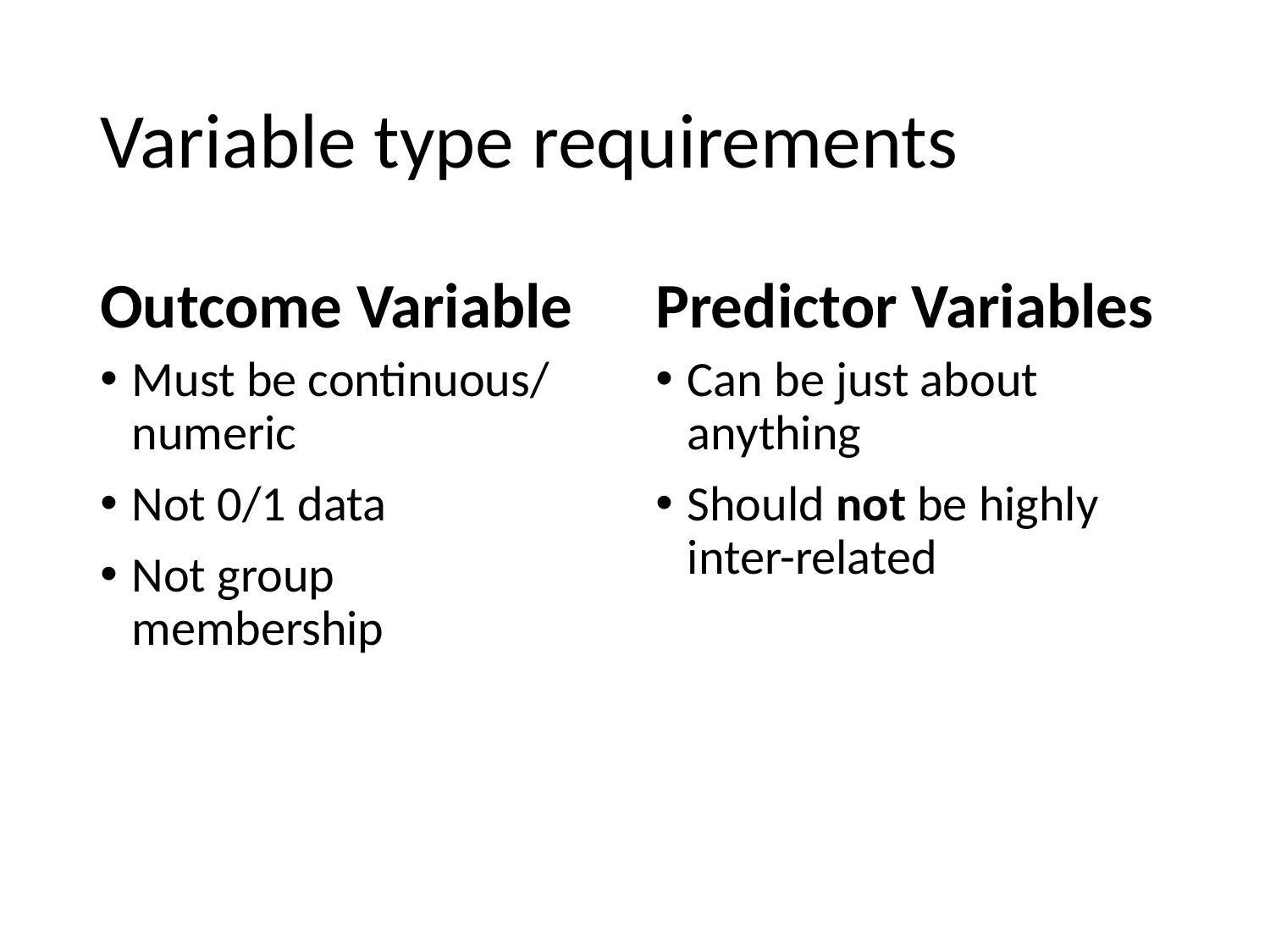

# Variable type requirements
Outcome Variable
Predictor Variables
Must be continuous/ numeric
Not 0/1 data
Not group membership
Can be just about anything
Should not be highly inter-related